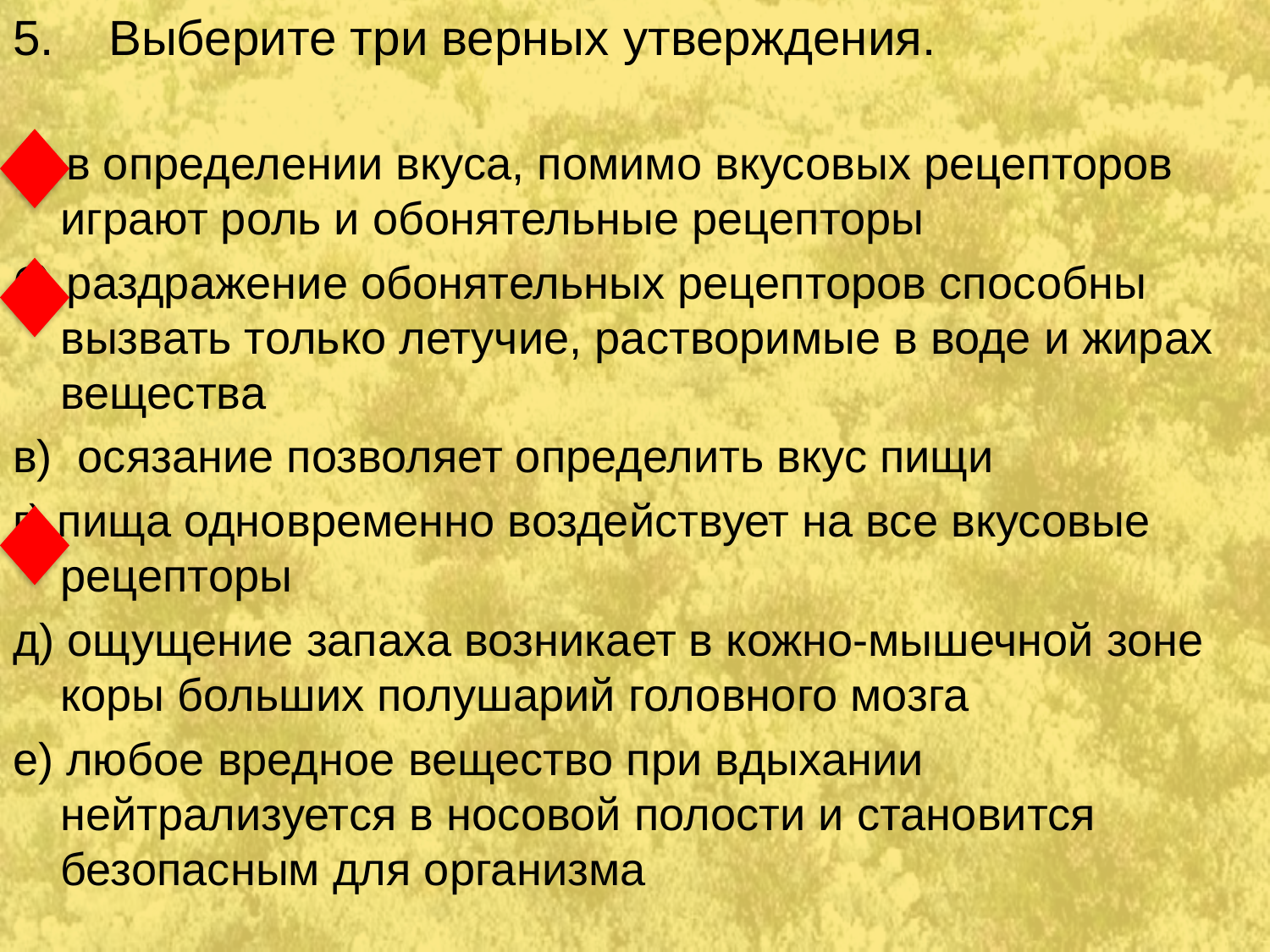

5.    Выберите три верных утверждения.

а) в определении вкуса, помимо вкусовых рецепторов играют роль и обонятельные рецепторы
б) раздражение обонятельных рецепторов способны вызвать только летучие, растворимые в воде и жирах вещества
в)  осязание позволяет определить вкус пищи
г) пища одновременно воздействует на все вкусовые  рецепторы
д) ощущение запаха возникает в кожно-мышечной зоне коры больших полушарий головного мозга
е) любое вредное вещество при вдыхании нейтрализуется в носовой полости и становится безопасным для организма